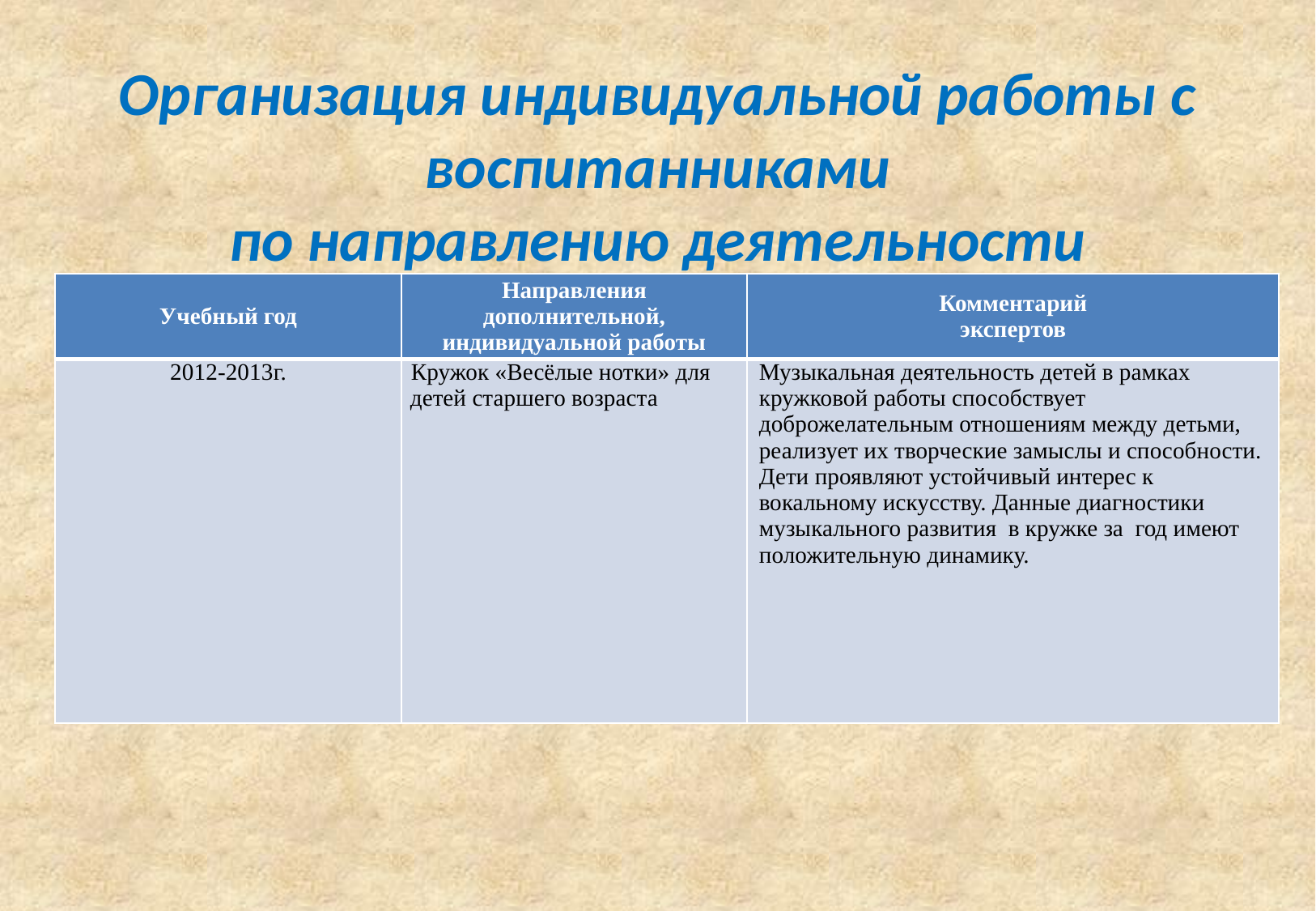

# Организация индивидуальной работы с воспитанниками по направлению деятельности
| Учебный год | Направления дополнительной, индивидуальной работы | Комментарий экспертов |
| --- | --- | --- |
| 2012-2013г. | Кружок «Весёлые нотки» для детей старшего возраста | Музыкальная деятельность детей в рамках кружковой работы способствует доброжелательным отношениям между детьми, реализует их творческие замыслы и способности. Дети проявляют устойчивый интерес к вокальному искусству. Данные диагностики музыкального развития в кружке за год имеют положительную динамику. |